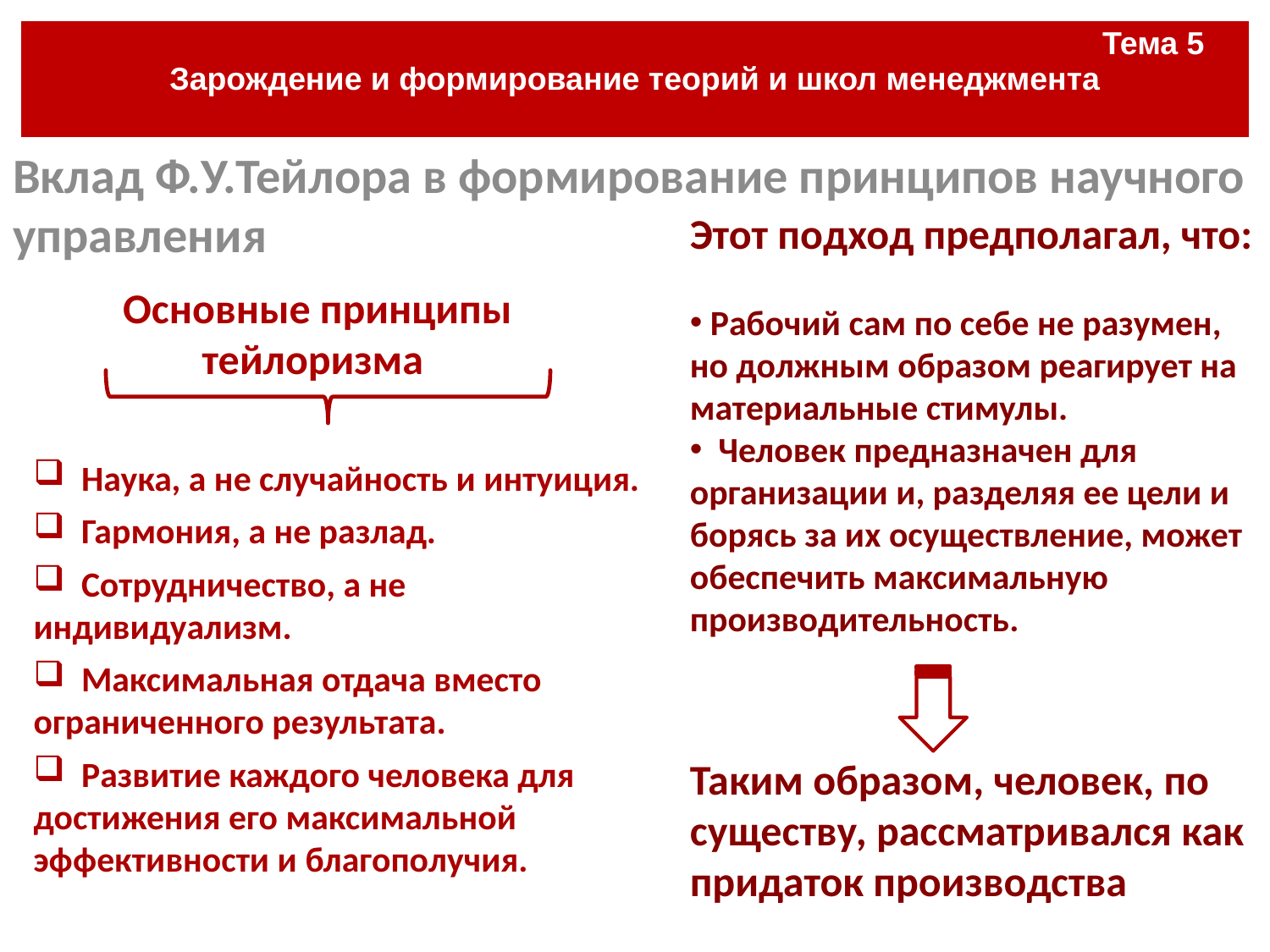

| Тема 5 Зарождение и формирование теорий и школ менеджмента |
| --- |
#
Вклад Ф.У.Тейлора в формирование принципов научного управления

Этот подход предполагал, что:

 Рабочий сам по себе не разумен, но должным образом реагирует на материальные стимулы.
  Человек предназначен для организации и, разделяя ее цели и борясь за их осуществление, может обеспечить максимальную производительность.

Таким образом, человек, по существу, рассматривался как придаток производства
Основные принципы тейлоризма

  Наука, а не случайность и интуиция.
  Гармония, а не разлад.
  Сотрудничество, а не индивидуализм.
  Максимальная отдача вместо ограниченного результата.
  Развитие каждого человека для достижения его максимальной эффективности и благополучия.